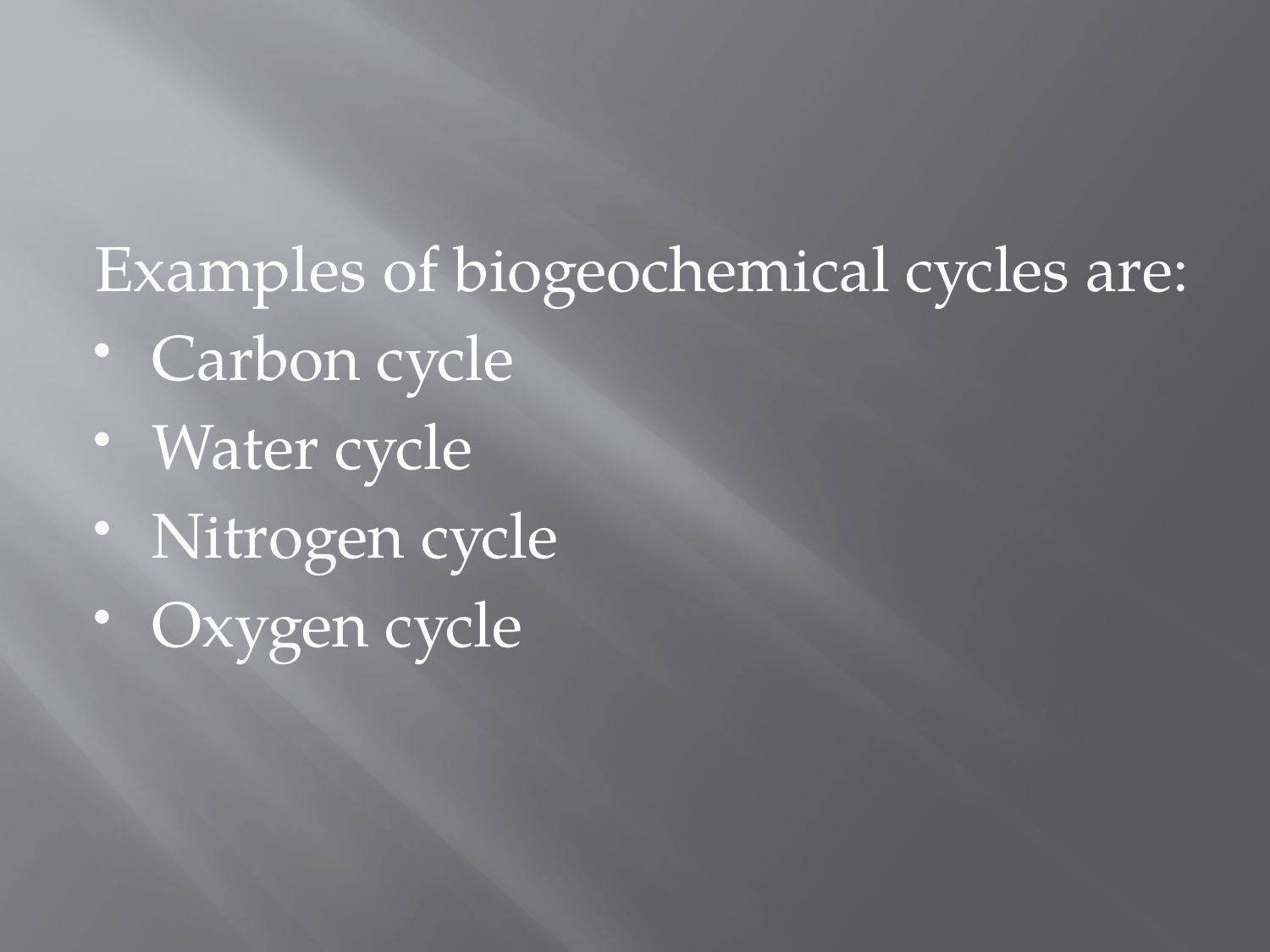

#
Examples of biogeochemical cycles are:
Carbon cycle
Water cycle
Nitrogen cycle
Oxygen cycle